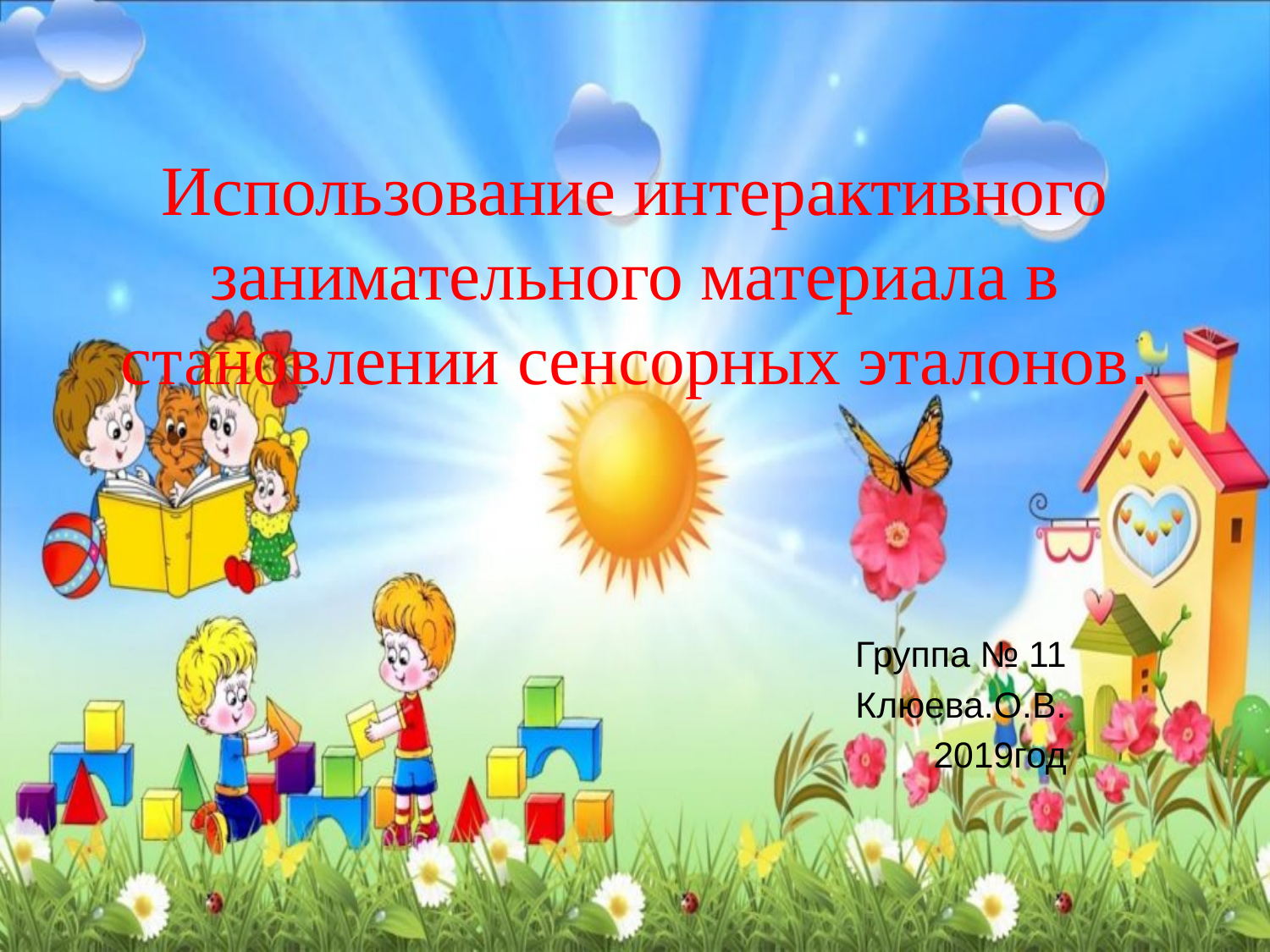

# Использование интерактивного занимательного материала в становлении сенсорных эталонов.
Группа № 11
Клюева.О.В.
2019год